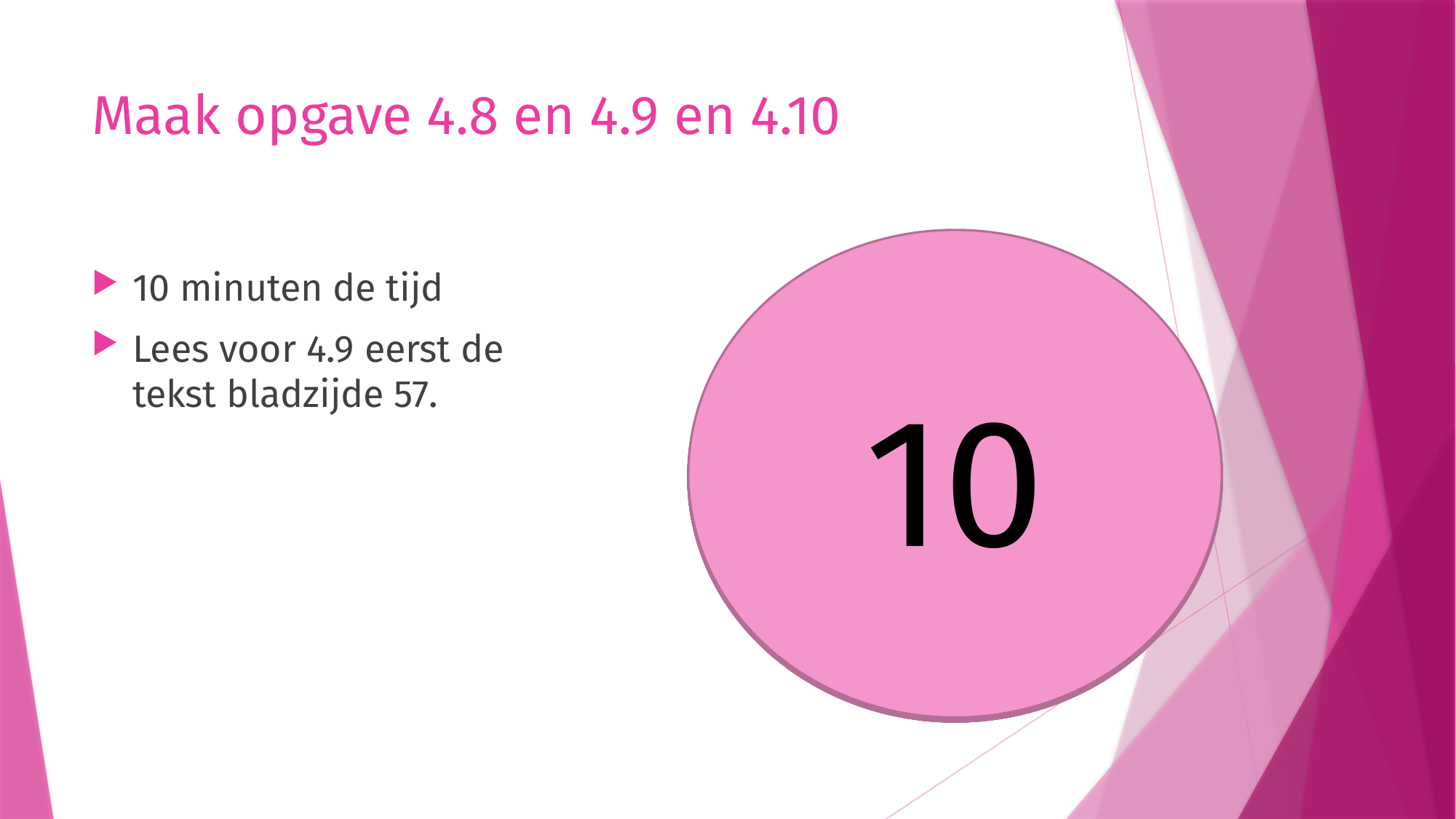

# Maak opgave 4.8 en 4.9 en 4.10
10
9
8
5
6
7
4
3
1
2
10 minuten de tijd
Lees voor 4.9 eerst de tekst bladzijde 57.